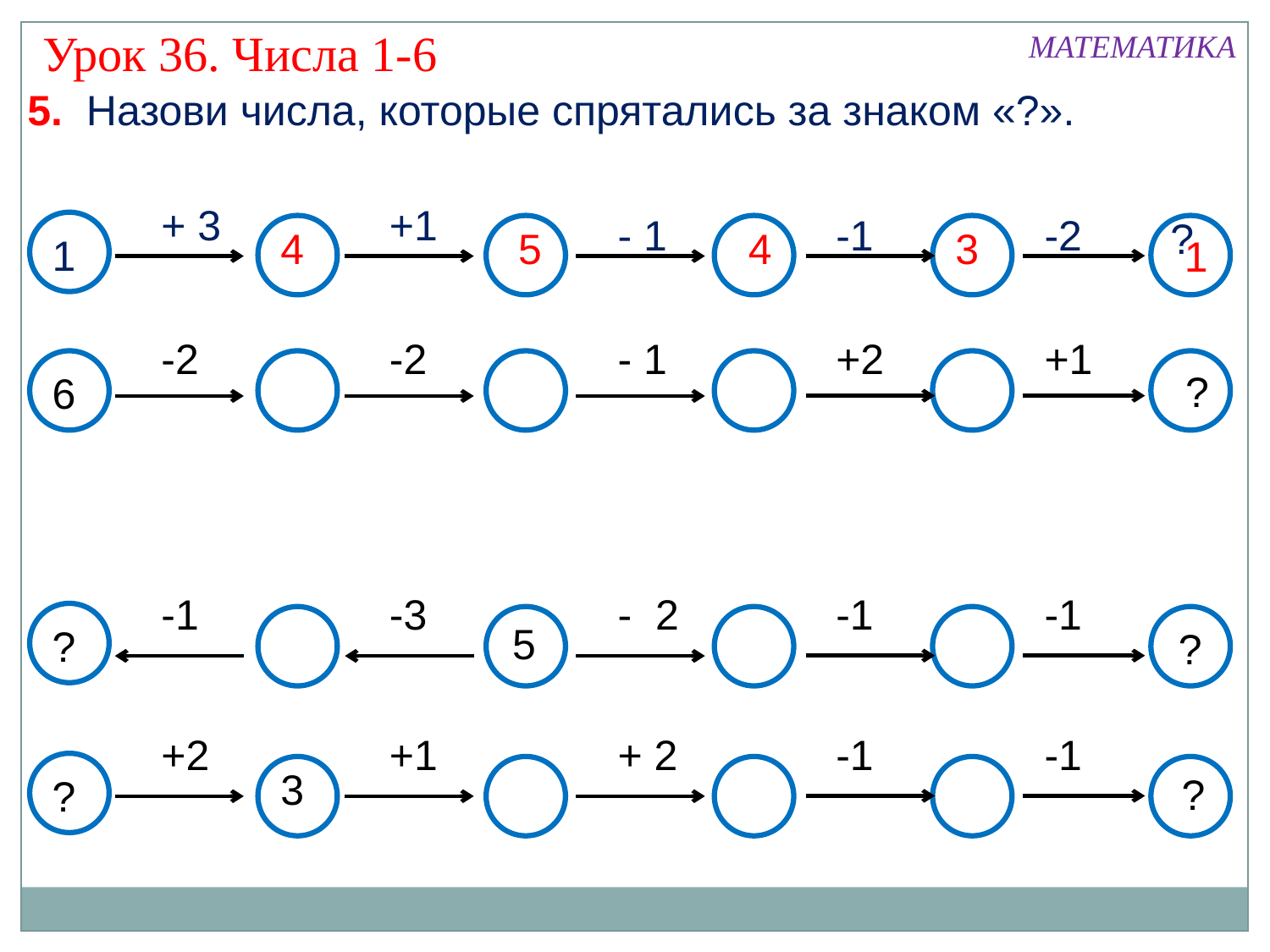

Урок 36. Числа 1-6
МАТЕМАТИКА
5.  Назови числа, которые спрятались за знаком «?».
+ 3
+1
- 1
-1
-2
?

4

4

3

5
1
1
-2
-2
- 1
+2
+1

6

?
-1
-3
-  2
-1
-1

?

5
?
+2
+1
+ 2
-1
-1

?

3

?